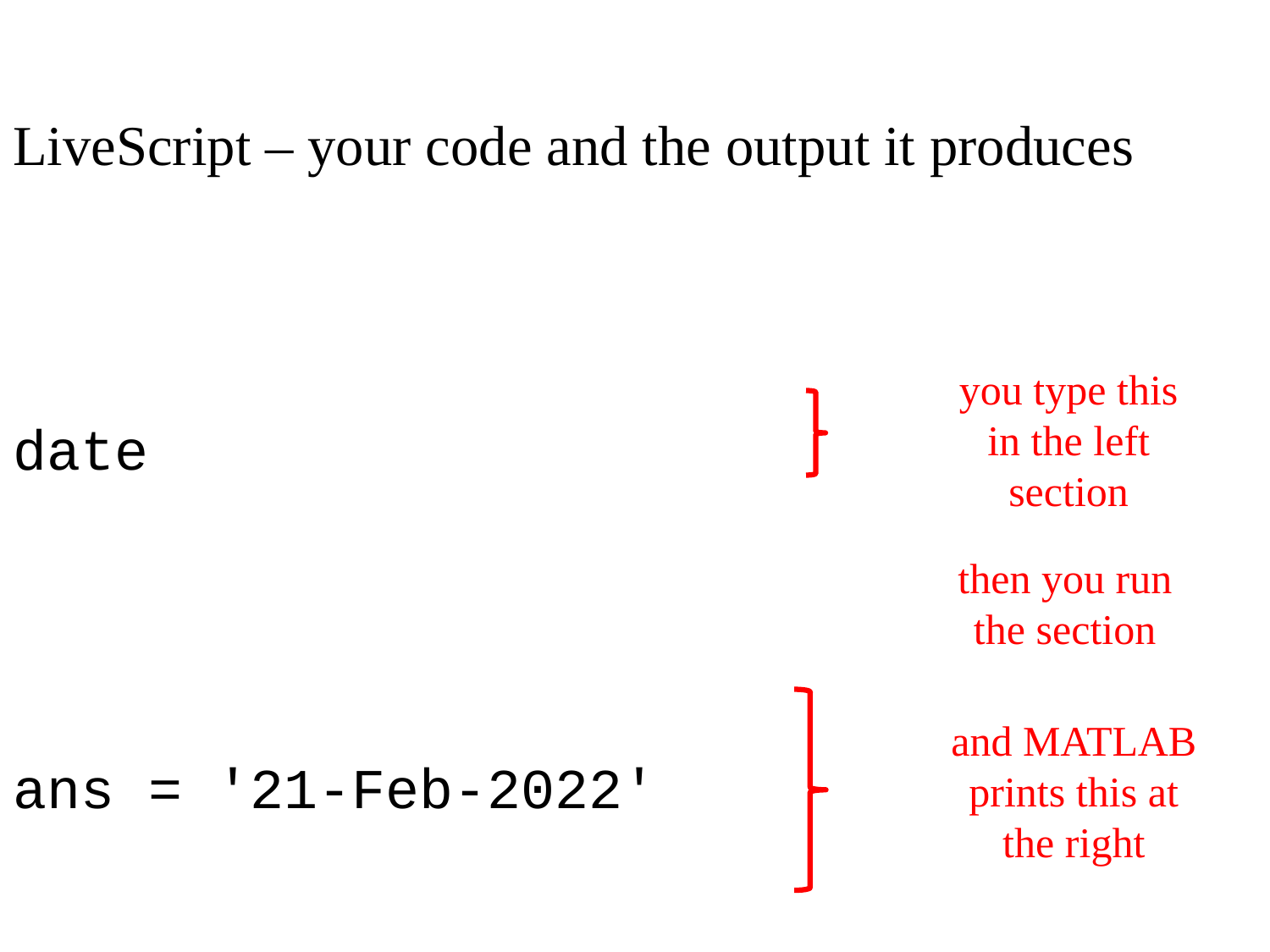

LiveScript – your code and the output it produces

date

ans = '21-Feb-2022'

you type this in the left section

then you run the section

and MATLAB prints this at the right